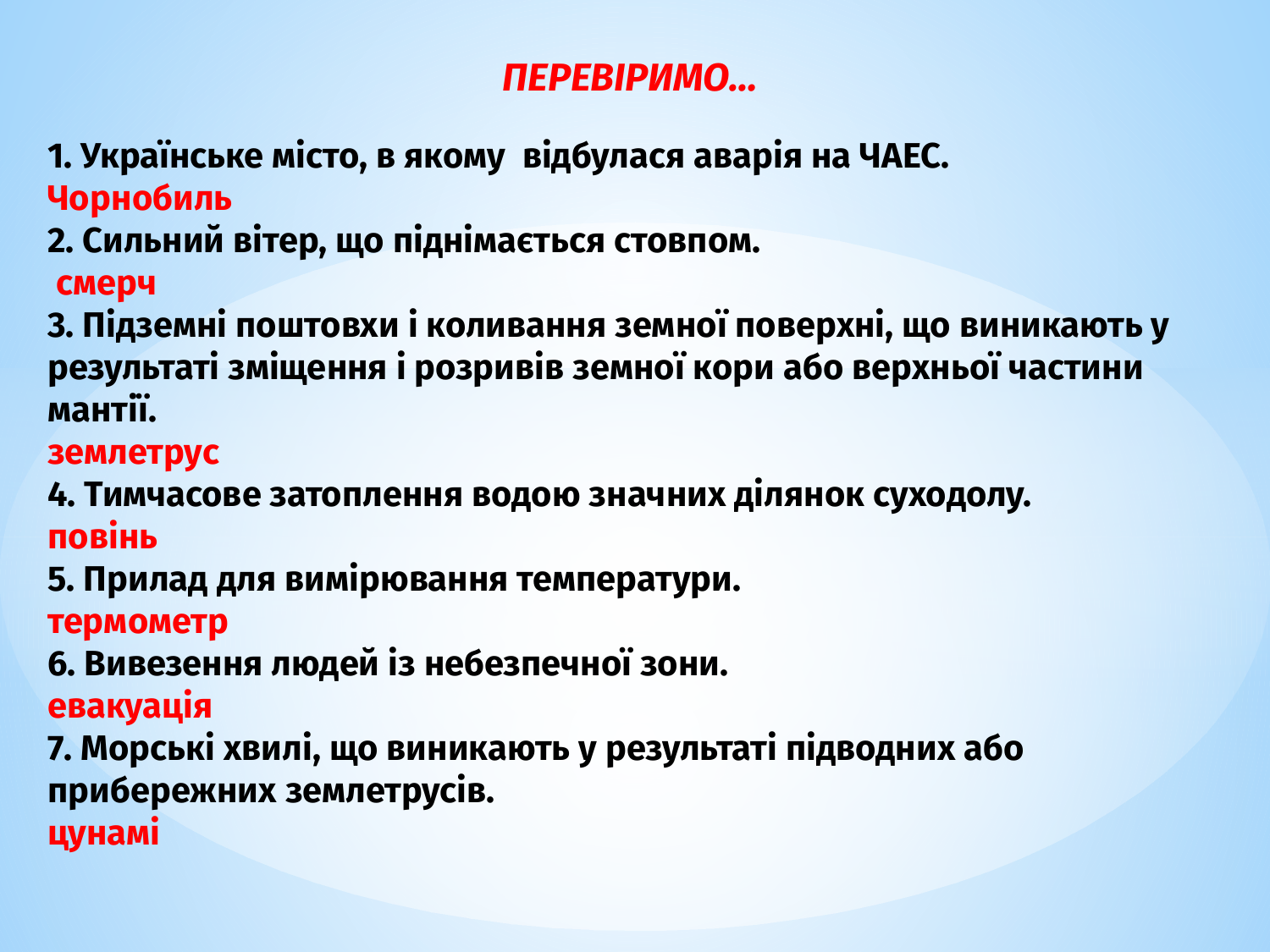

ПЕРЕВІРИМО…
# 1. Українське місто, в якому  відбулася аварія на ЧАЕС. Чорнобиль 2. Сильний вітер, що піднімається стовпом. смерч 3. Підземні поштовхи і коливання земної поверхні, що виникають у результаті зміщення і розривів земної кори або верхньої частини мантії. землетрус 4. Тимчасове затоплення водою значних ділянок суходолу. повінь 5. Прилад для вимірювання температури. термометр 6. Вивезення людей із небезпечної зони. евакуація 7. Морські хвилі, що виникають у результаті підводних або прибережних землетрусів. цунамі